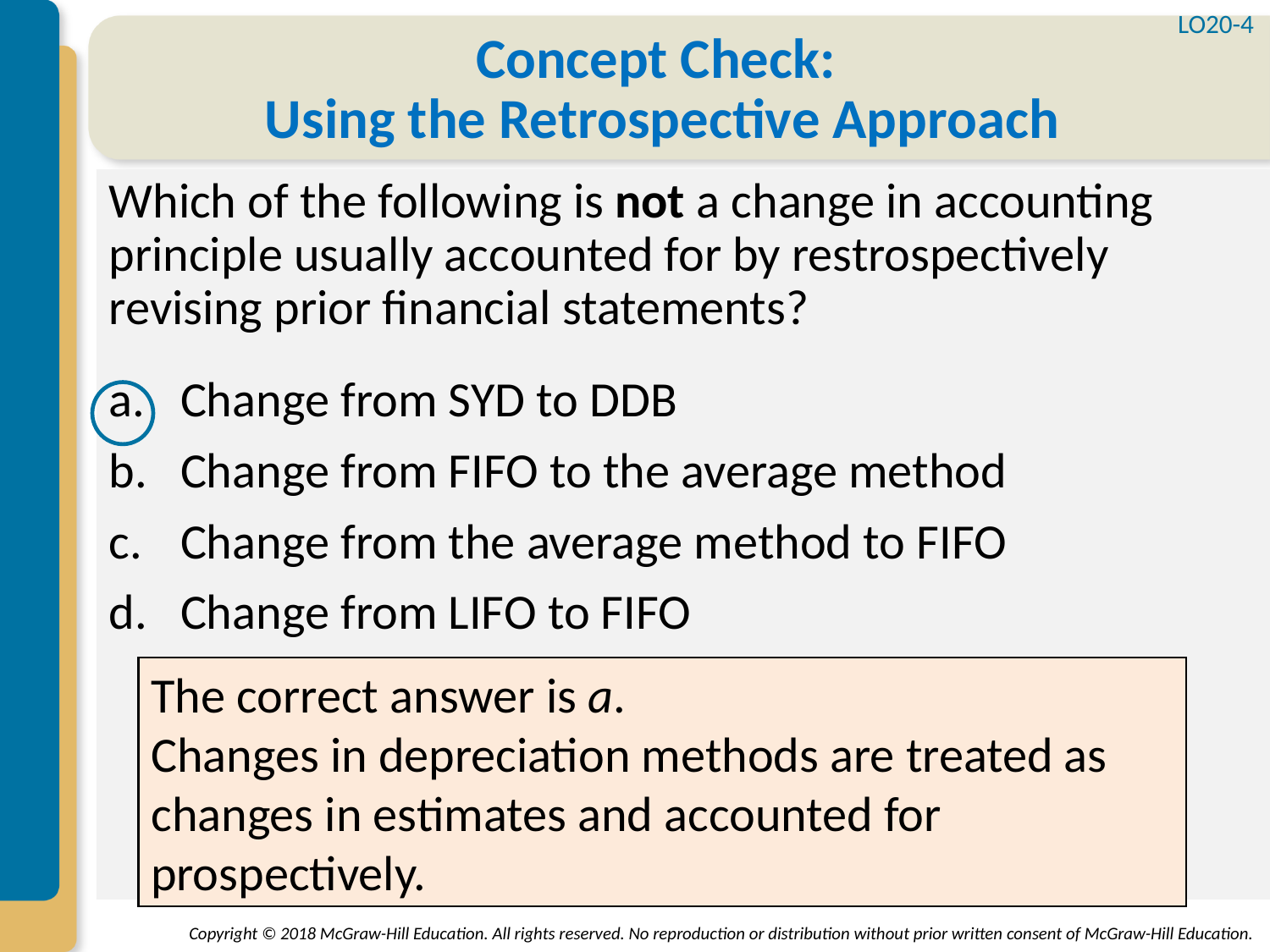

LO20-4
# Concept Check: Using the Retrospective Approach
Which of the following is not a change in accounting principle usually accounted for by restrospectively revising prior financial statements?
Change from SYD to DDB
Change from FIFO to the average method
Change from the average method to FIFO
Change from LIFO to FIFO

The correct answer is a.
Changes in depreciation methods are treated as changes in estimates and accounted for prospectively.